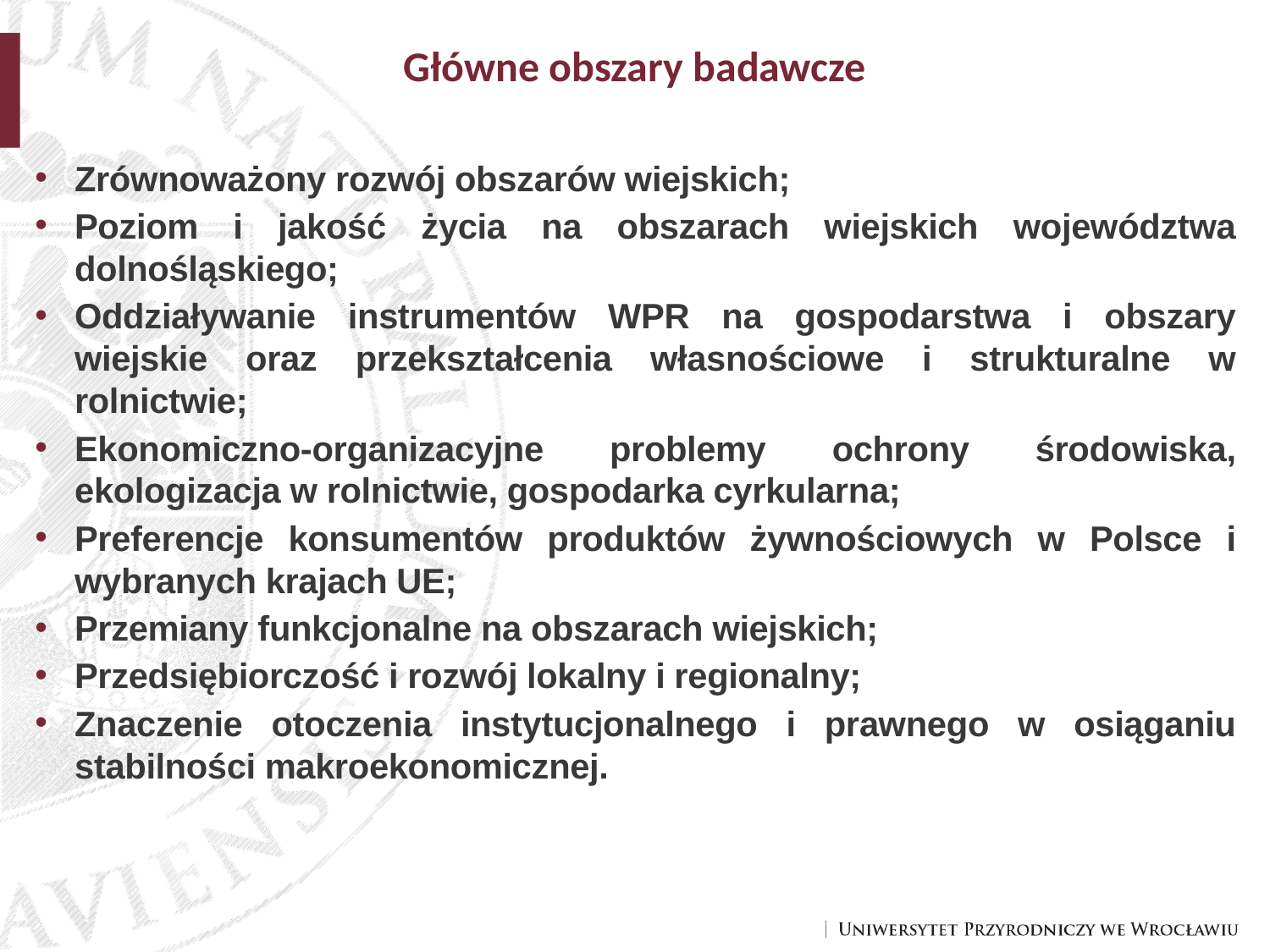

# Główne obszary badawcze
Zrównoważony rozwój obszarów wiejskich;
Poziom i jakość życia na obszarach wiejskich województwa dolnośląskiego;
Oddziaływanie instrumentów WPR na gospodarstwa i obszary wiejskie oraz przekształcenia własnościowe i strukturalne w rolnictwie;
Ekonomiczno-organizacyjne problemy ochrony środowiska, ekologizacja w rolnictwie, gospodarka cyrkularna;
Preferencje konsumentów produktów żywnościowych w Polsce i wybranych krajach UE;
Przemiany funkcjonalne na obszarach wiejskich;
Przedsiębiorczość i rozwój lokalny i regionalny;
Znaczenie otoczenia instytucjonalnego i prawnego w osiąganiu stabilności makroekonomicznej.